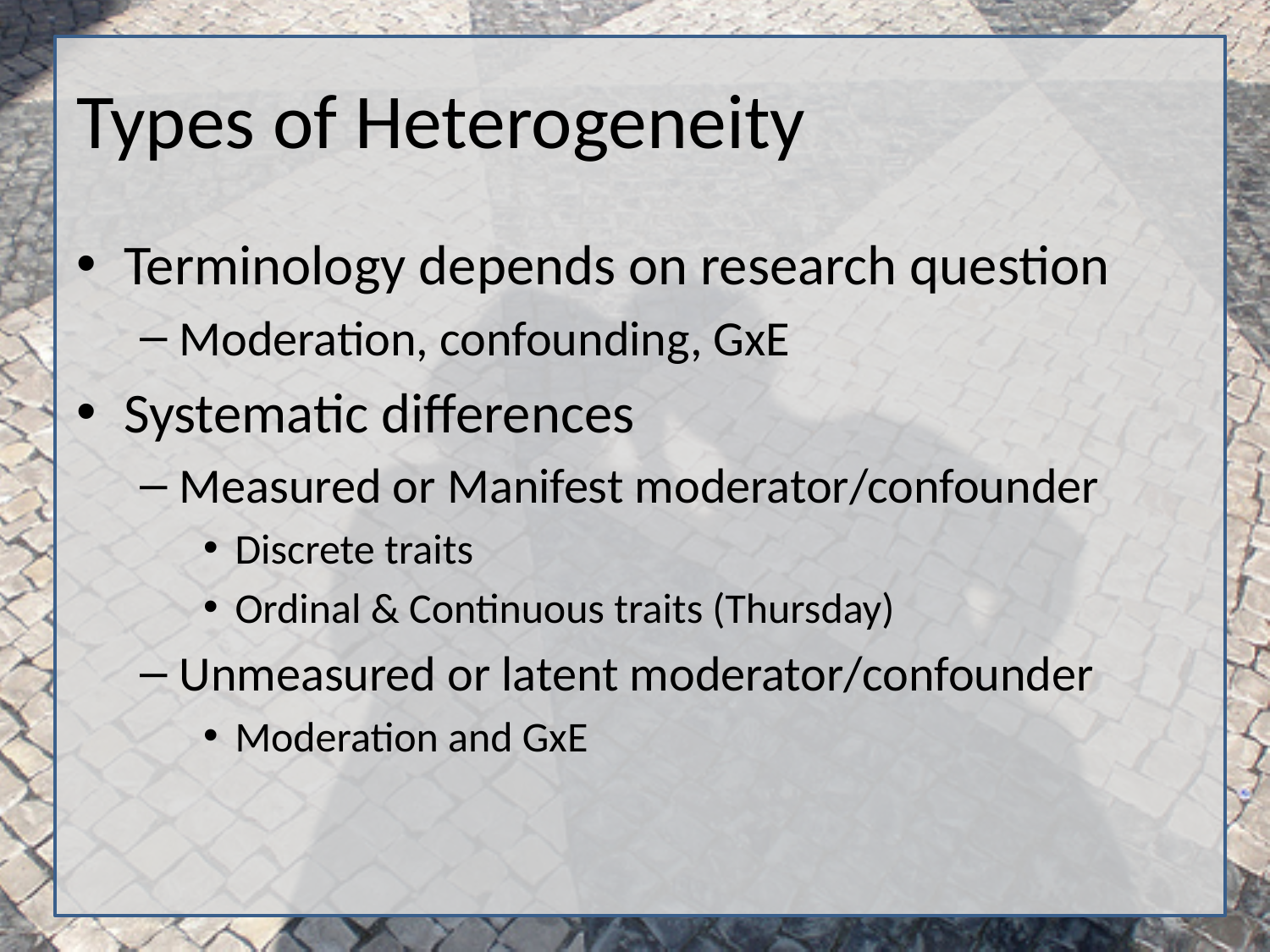

# Types of Heterogeneity
Terminology depends on research question
Moderation, confounding, GxE
Systematic differences
Measured or Manifest moderator/confounder
Discrete traits
Ordinal & Continuous traits (Thursday)
Unmeasured or latent moderator/confounder
Moderation and GxE